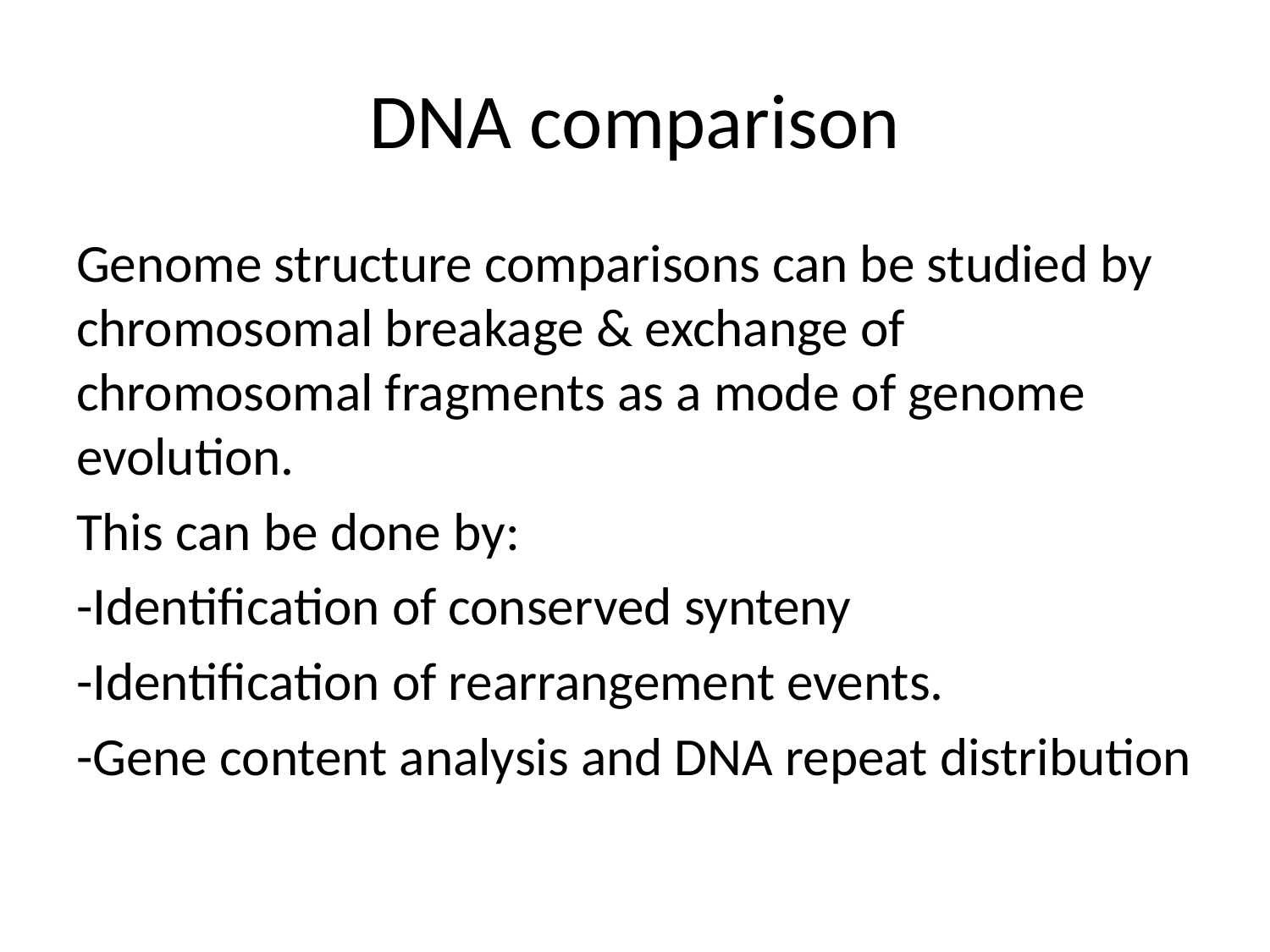

# DNA comparison
Genome structure comparisons can be studied by chromosomal breakage & exchange of chromosomal fragments as a mode of genome evolution.
This can be done by:
-Identification of conserved synteny
-Identification of rearrangement events.
-Gene content analysis and DNA repeat distribution